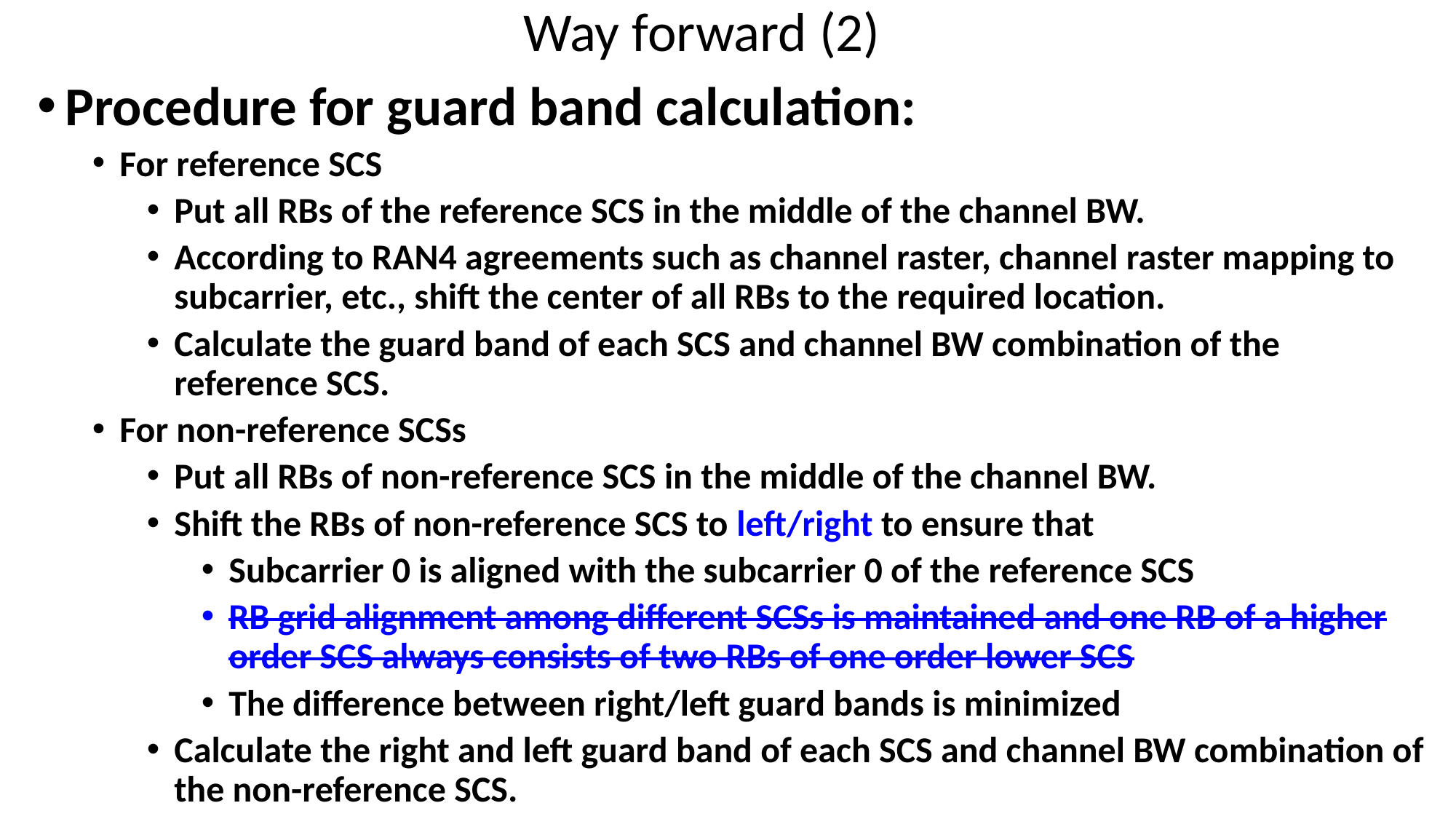

# Way forward (2)
Procedure for guard band calculation:
For reference SCS
Put all RBs of the reference SCS in the middle of the channel BW.
According to RAN4 agreements such as channel raster, channel raster mapping to subcarrier, etc., shift the center of all RBs to the required location.
Calculate the guard band of each SCS and channel BW combination of the reference SCS.
For non-reference SCSs
Put all RBs of non-reference SCS in the middle of the channel BW.
Shift the RBs of non-reference SCS to left/right to ensure that
Subcarrier 0 is aligned with the subcarrier 0 of the reference SCS
RB grid alignment among different SCSs is maintained and one RB of a higher order SCS always consists of two RBs of one order lower SCS
The difference between right/left guard bands is minimized
Calculate the right and left guard band of each SCS and channel BW combination of the non-reference SCS.